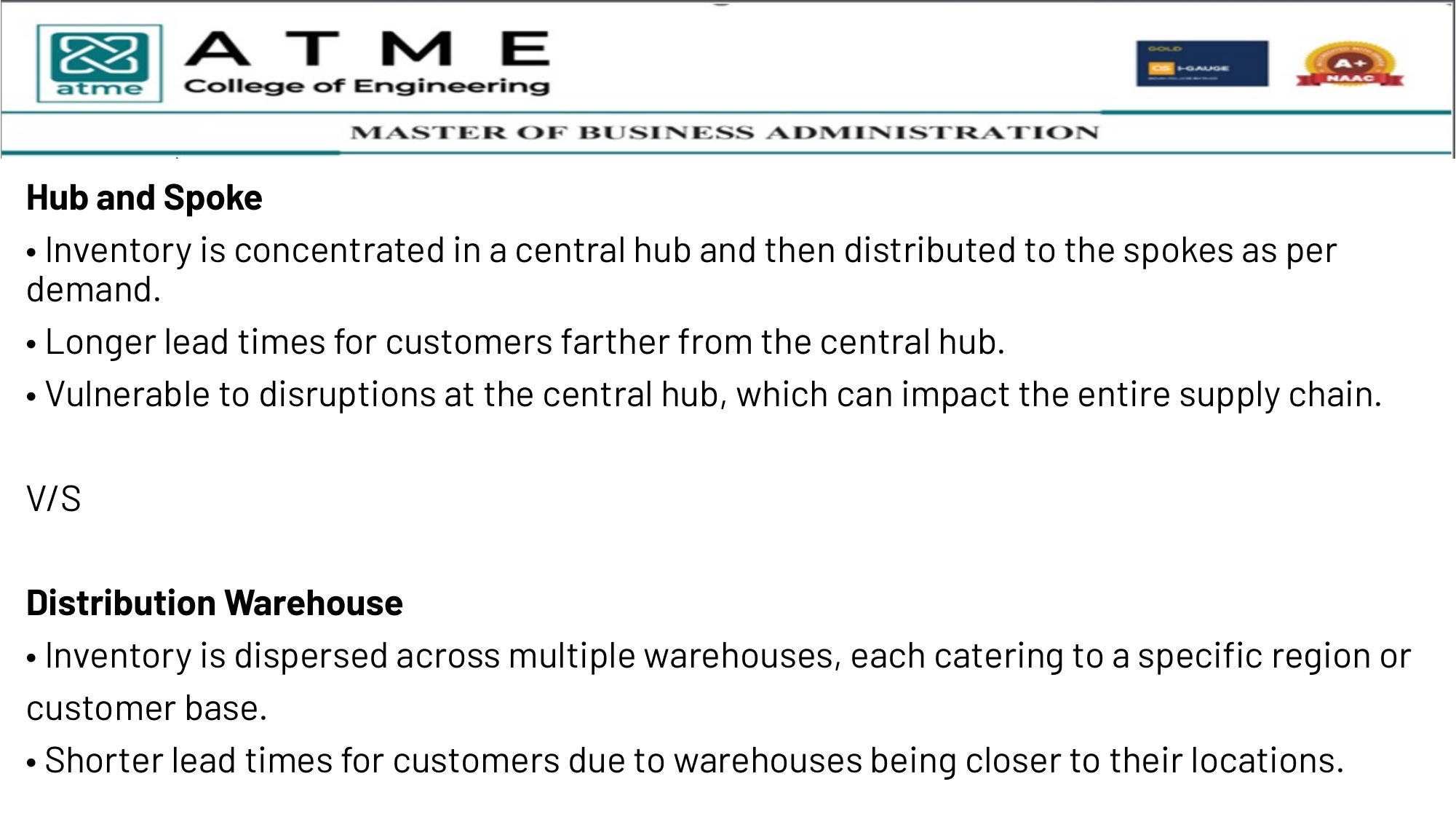

Hub and Spoke
• Inventory is concentrated in a central hub and then distributed to the spokes as per demand.
• Longer lead times for customers farther from the central hub.
• Vulnerable to disruptions at the central hub, which can impact the entire supply chain.

V/S

Distribution Warehouse
• Inventory is dispersed across multiple warehouses, each catering to a specific region or
customer base.
• Shorter lead times for customers due to warehouses being closer to their locations.